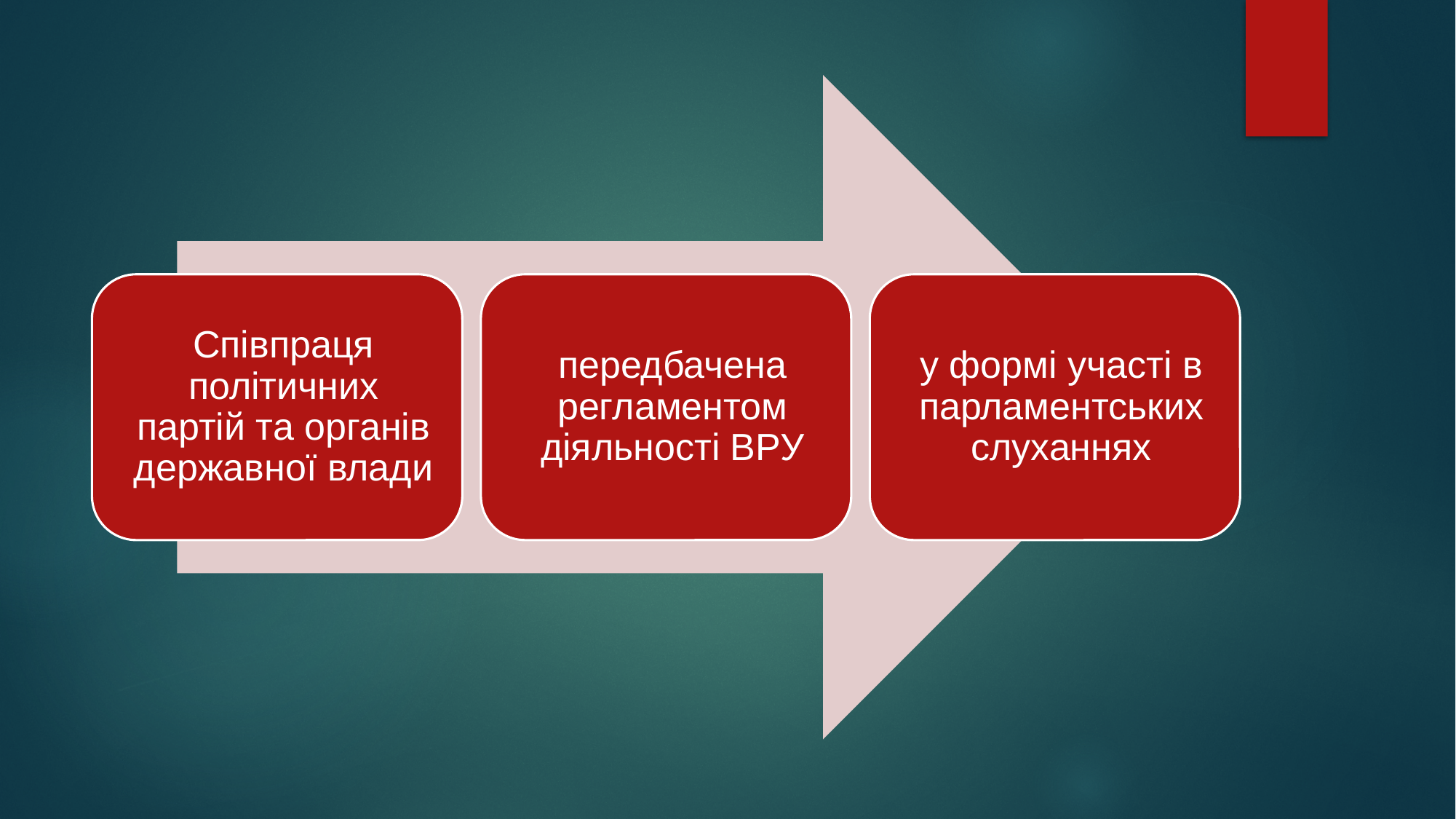

Співпраця політичних партій та органів державної влади
передбачена регламентом діяльності ВРУ
у формі участі в парламентських слуханнях